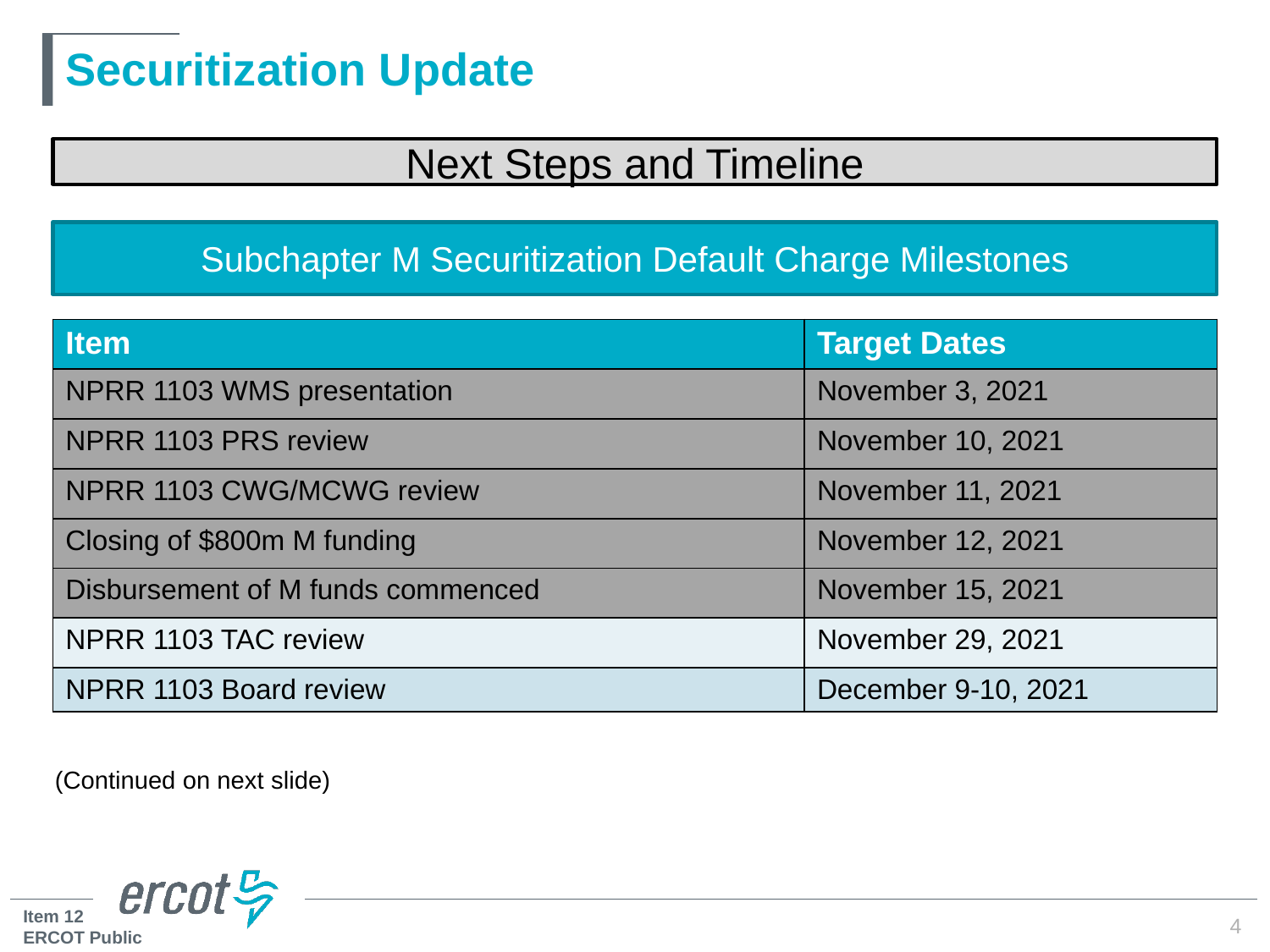

# Securitization Update
Next Steps and Timeline
Subchapter M Securitization Default Charge Milestones
| Item | Target Dates |
| --- | --- |
| NPRR 1103 WMS presentation | November 3, 2021 |
| NPRR 1103 PRS review | November 10, 2021 |
| NPRR 1103 CWG/MCWG review | November 11, 2021 |
| Closing of $800m M funding | November 12, 2021 |
| Disbursement of M funds commenced | November 15, 2021 |
| NPRR 1103 TAC review | November 29, 2021 |
| NPRR 1103 Board review | December 9-10, 2021 |
(Continued on next slide)
4